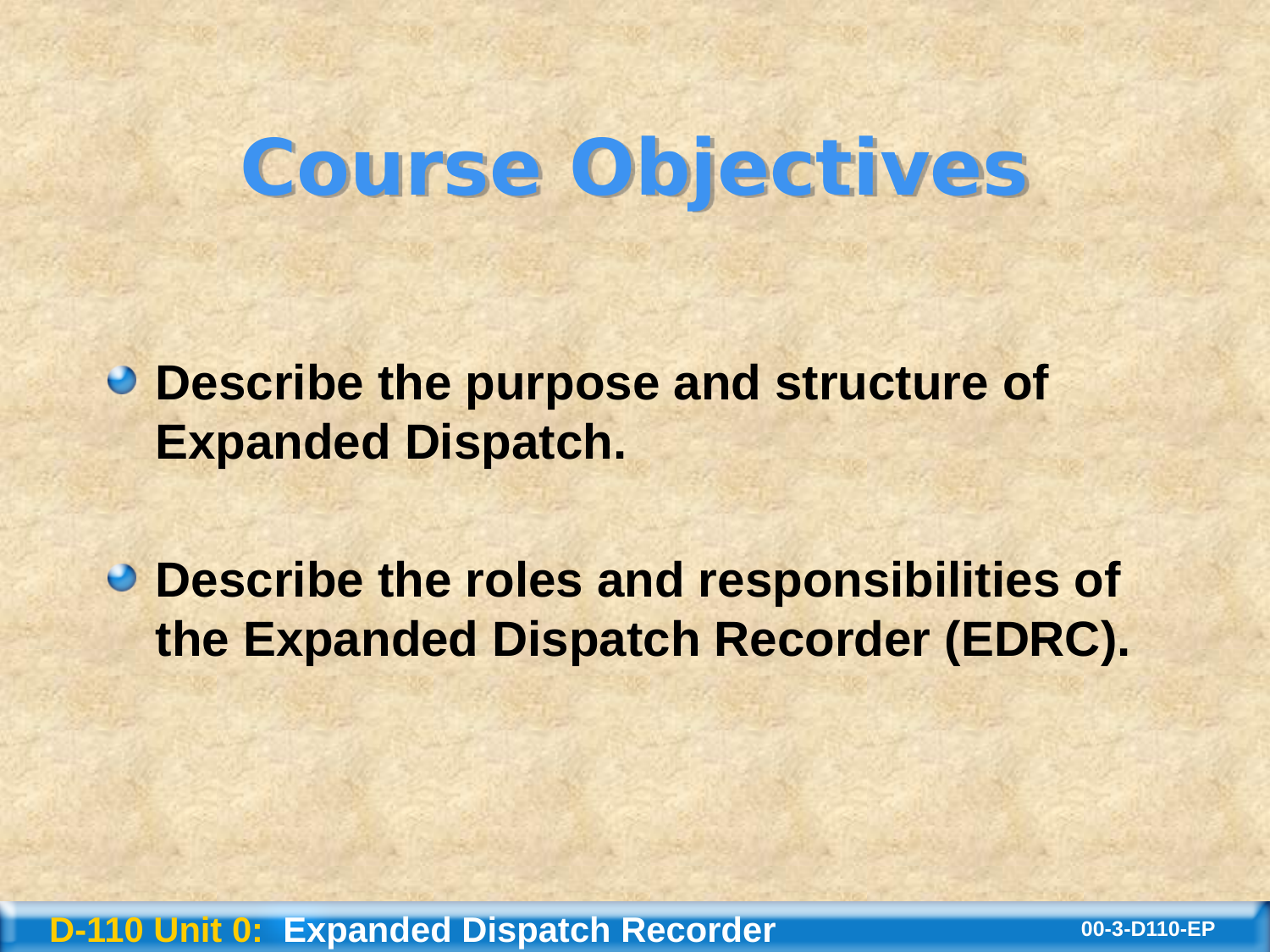

# Course Objectives

Describe the purpose and structure of Expanded Dispatch.

Describe the roles and responsibilities of the Expanded Dispatch Recorder (EDRC).

D-110 Unit 0:  Expanded Dispatch Recorder